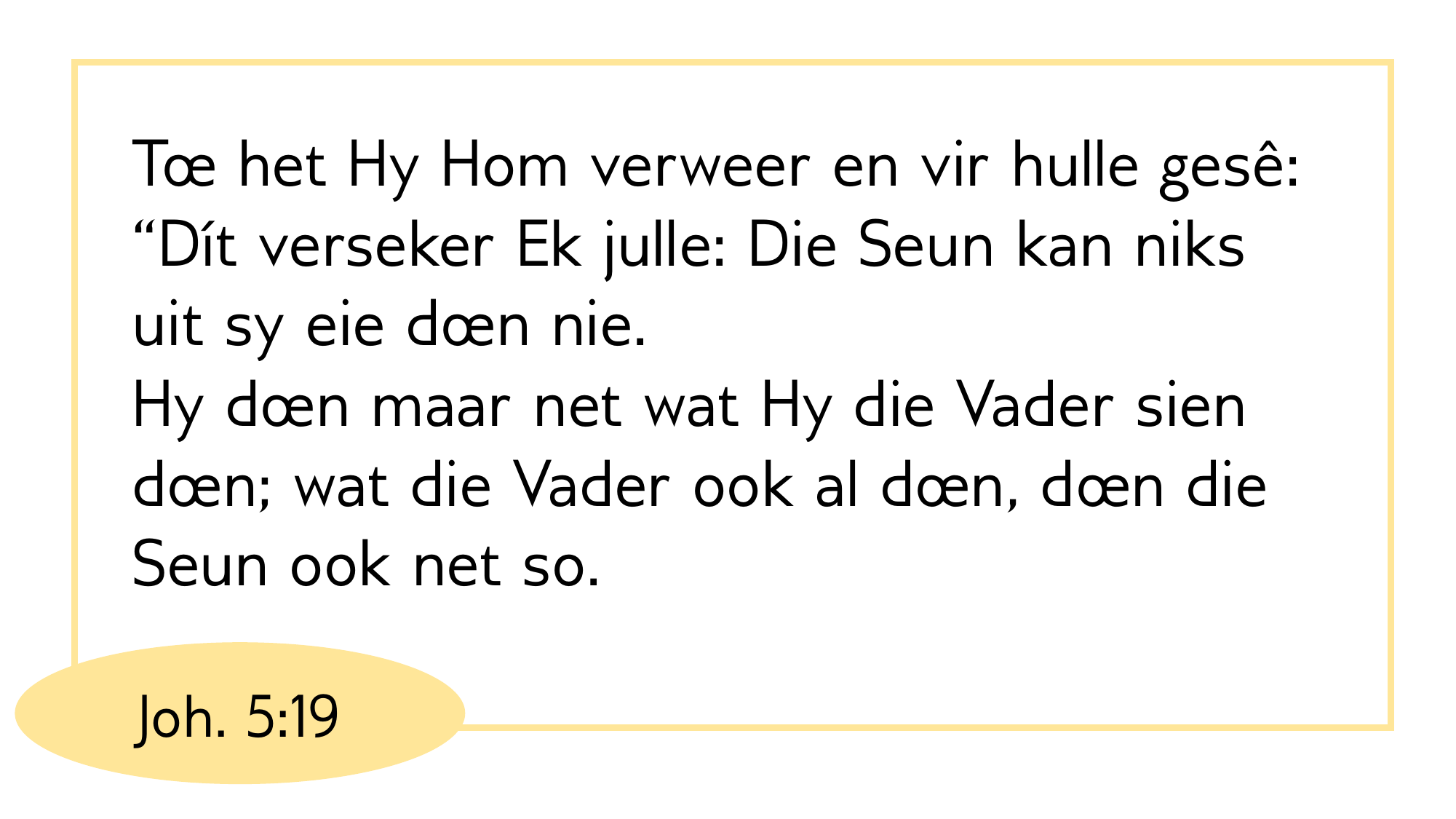

Toe het Hy Hom verweer en vir hulle gesê: “Dít verseker Ek julle: Die Seun kan niks uit sy eie doen nie.
Hy doen maar net wat Hy die Vader sien doen; wat die Vader ook al doen, doen die Seun ook net so.
Joh. 5:19